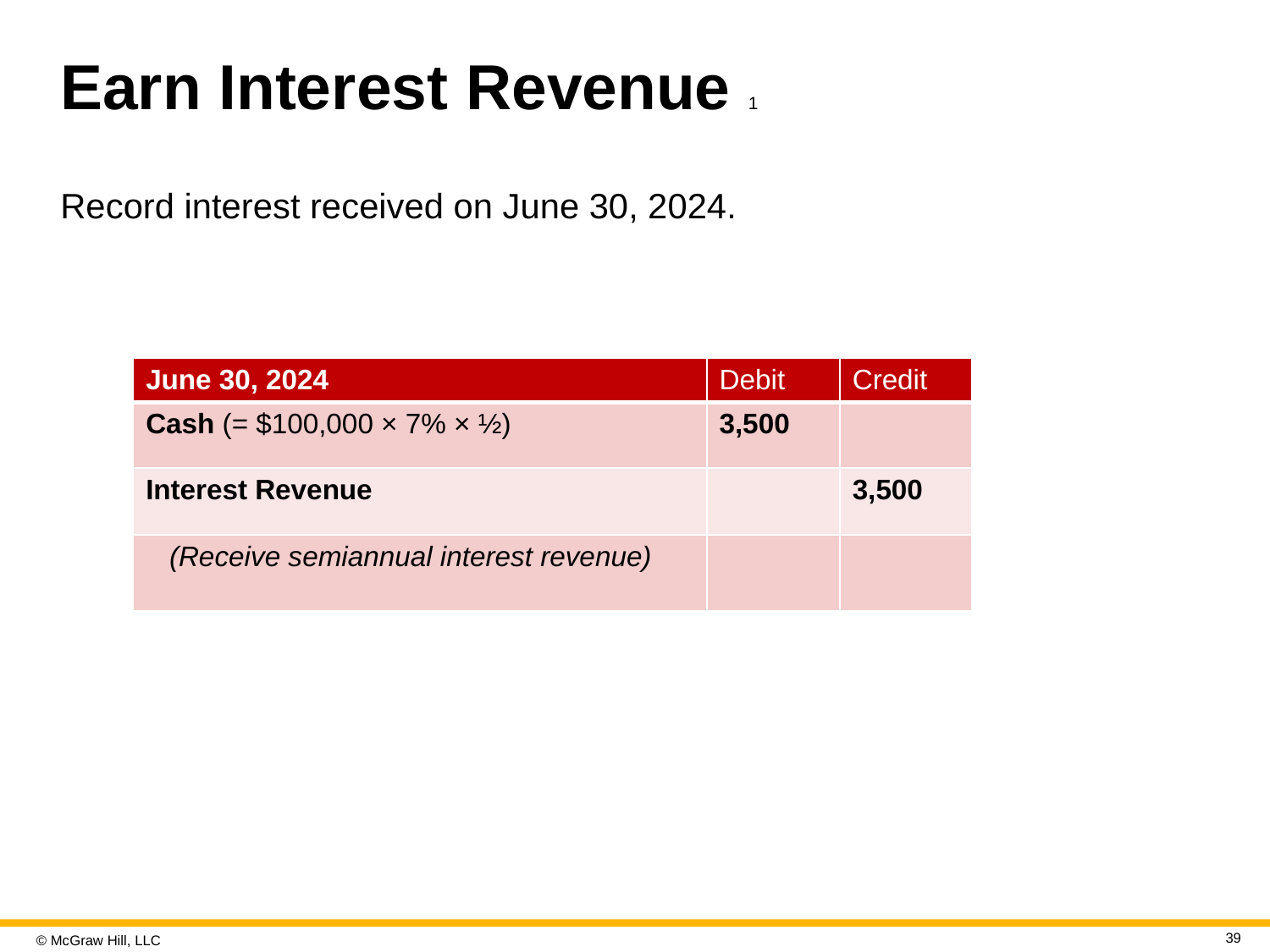

# Earn Interest Revenue 1
Record interest received on June 30, 2024.
| June 30, 2024 | Debit | Credit |
| --- | --- | --- |
| Cash (= $100,000 × 7% × ½) | 3,500 |  |
| Interest Revenue |  | 3,500 |
| (Receive semiannual interest revenue) |  |  |
39